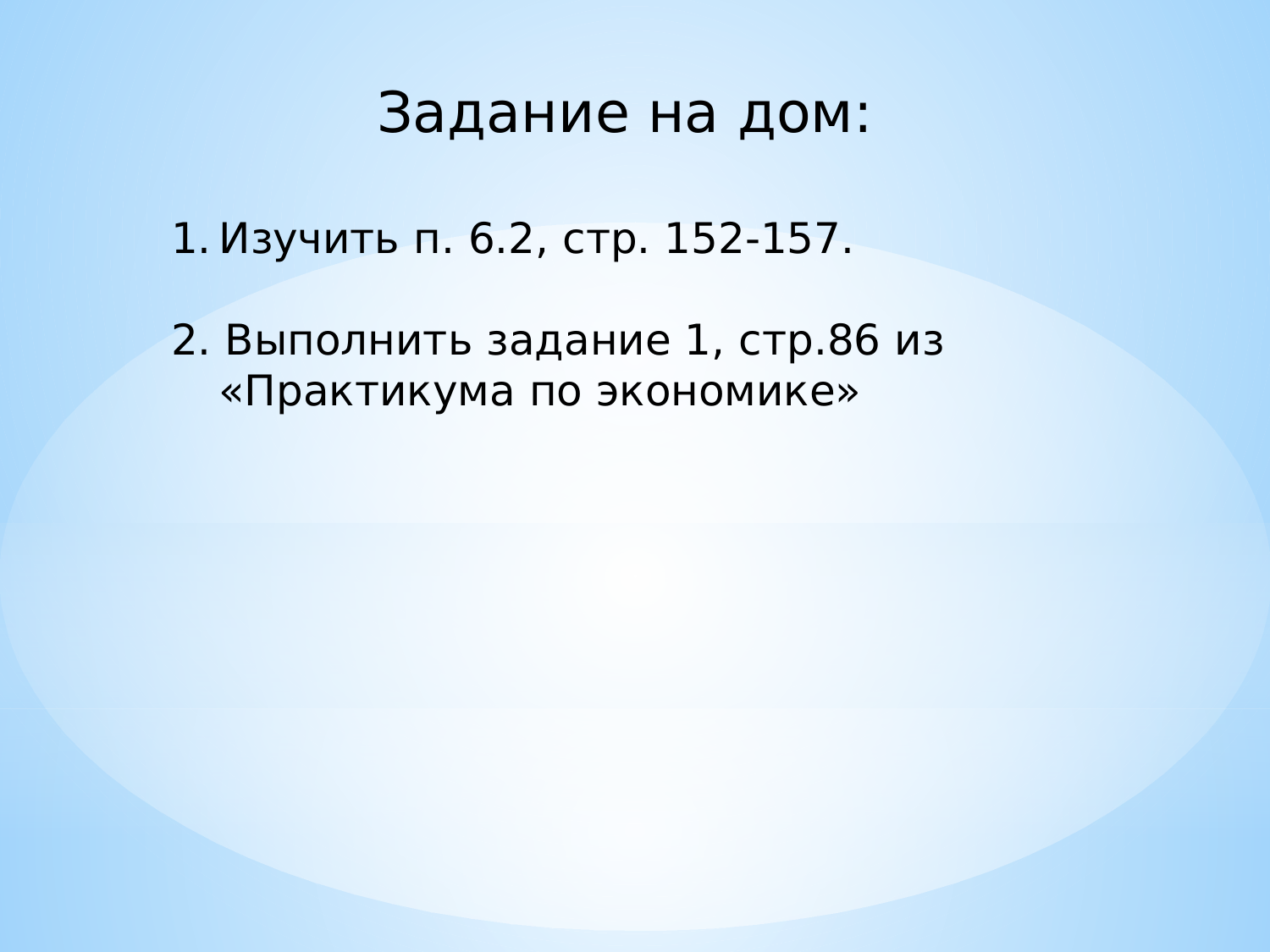

Задание на дом:

Изучить п. 6.2, стр. 152-157.

2. Выполнить задание 1, стр.86 из «Практикума по экономике»